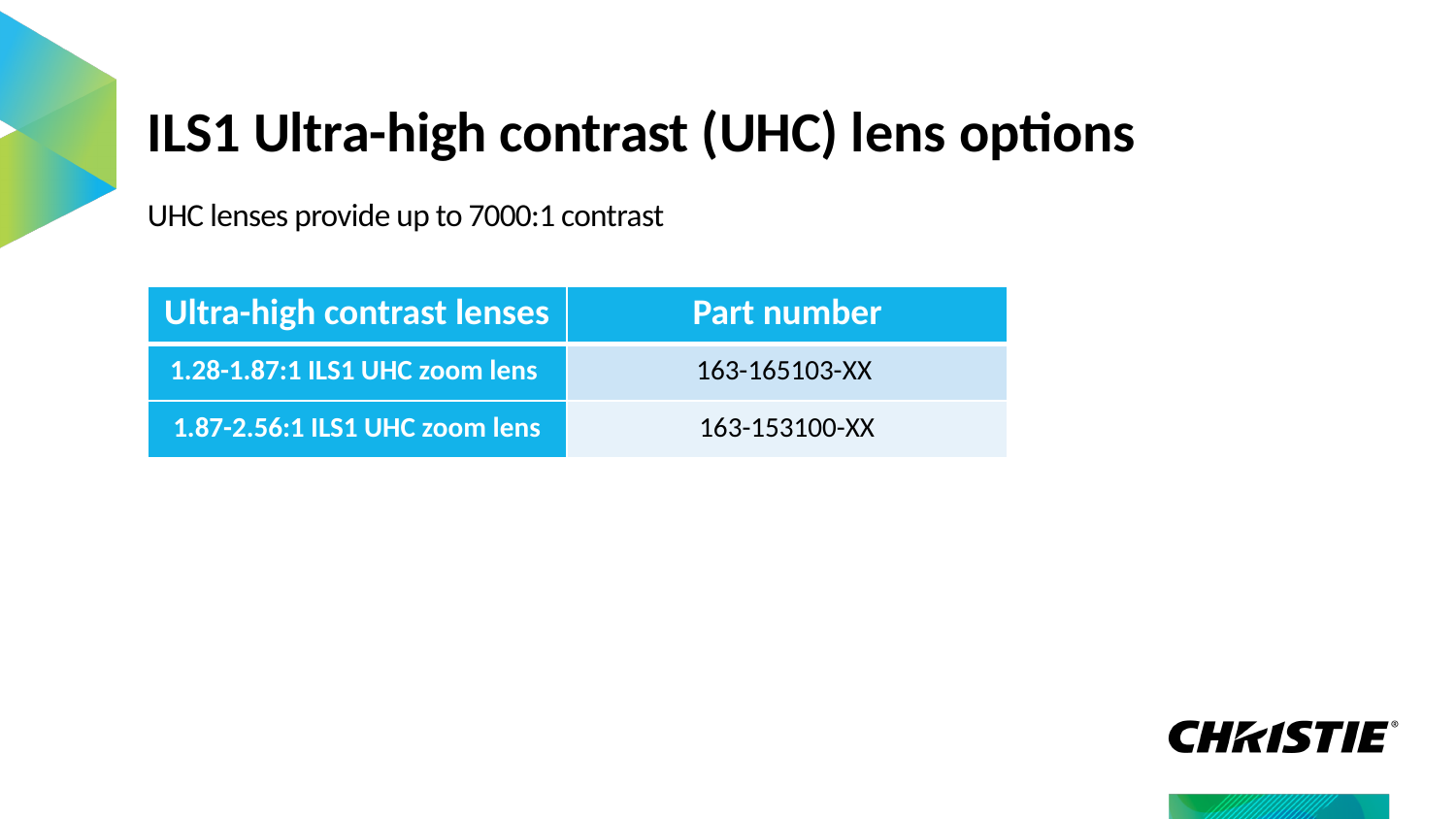

# ILS1 Ultra-high contrast (UHC) lens options
UHC lenses provide up to 7000:1 contrast

| Ultra-high contrast lenses | Part number |
| --- | --- |
| 1.28-1.87:1 ILS1 UHC zoom lens | 163-165103-XX |
| 1.87-2.56:1 ILS1 UHC zoom lens | 163-153100-XX |